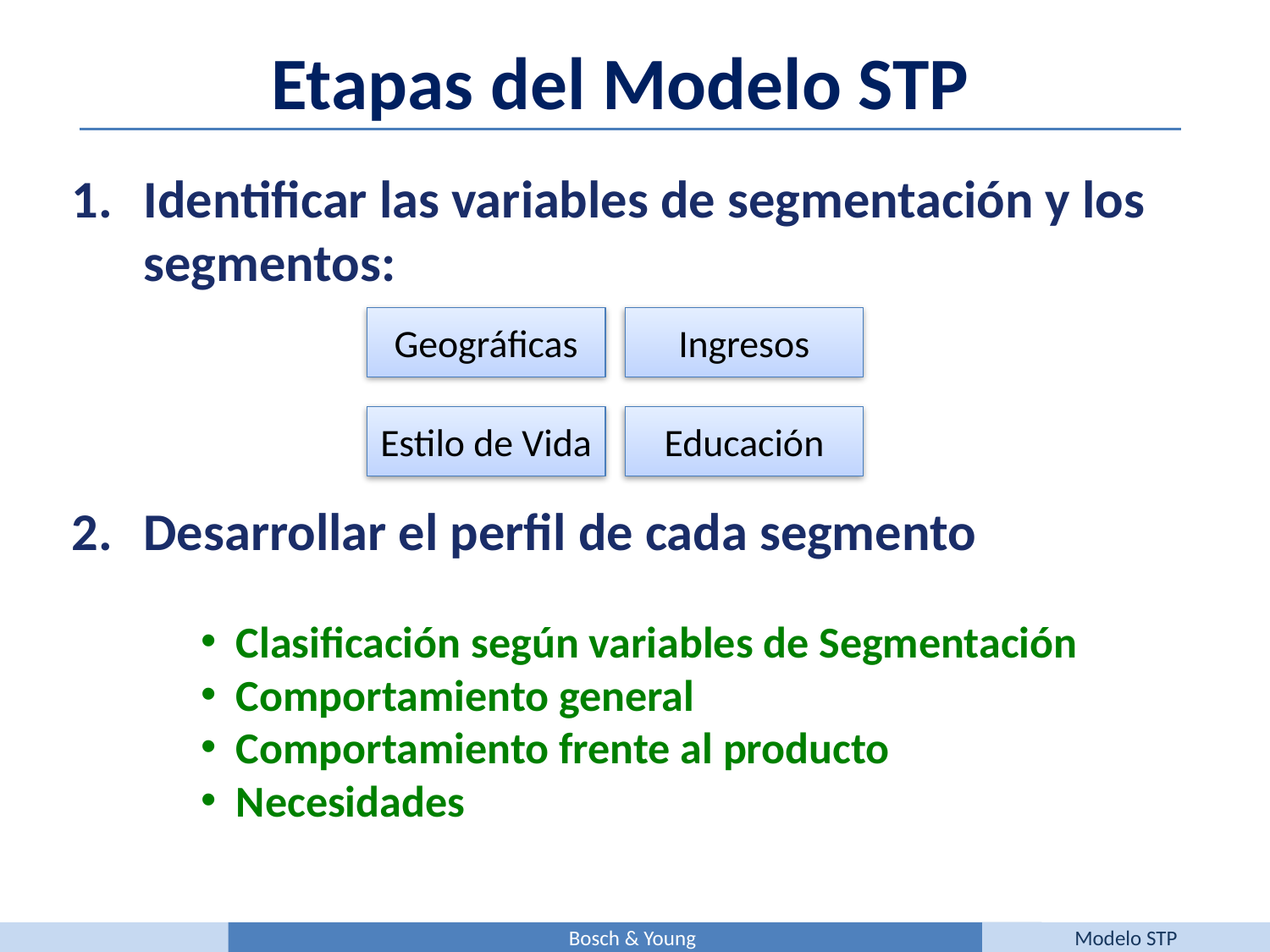

Etapas del Modelo STP
Identificar las variables de segmentación y los segmentos:

Desarrollar el perfil de cada segmento

Geográficas
Ingresos
Estilo de Vida
Educación
  Clasificación según variables de Segmentación
  Comportamiento general
  Comportamiento frente al producto
  Necesidades

Bosch & Young
Modelo STP